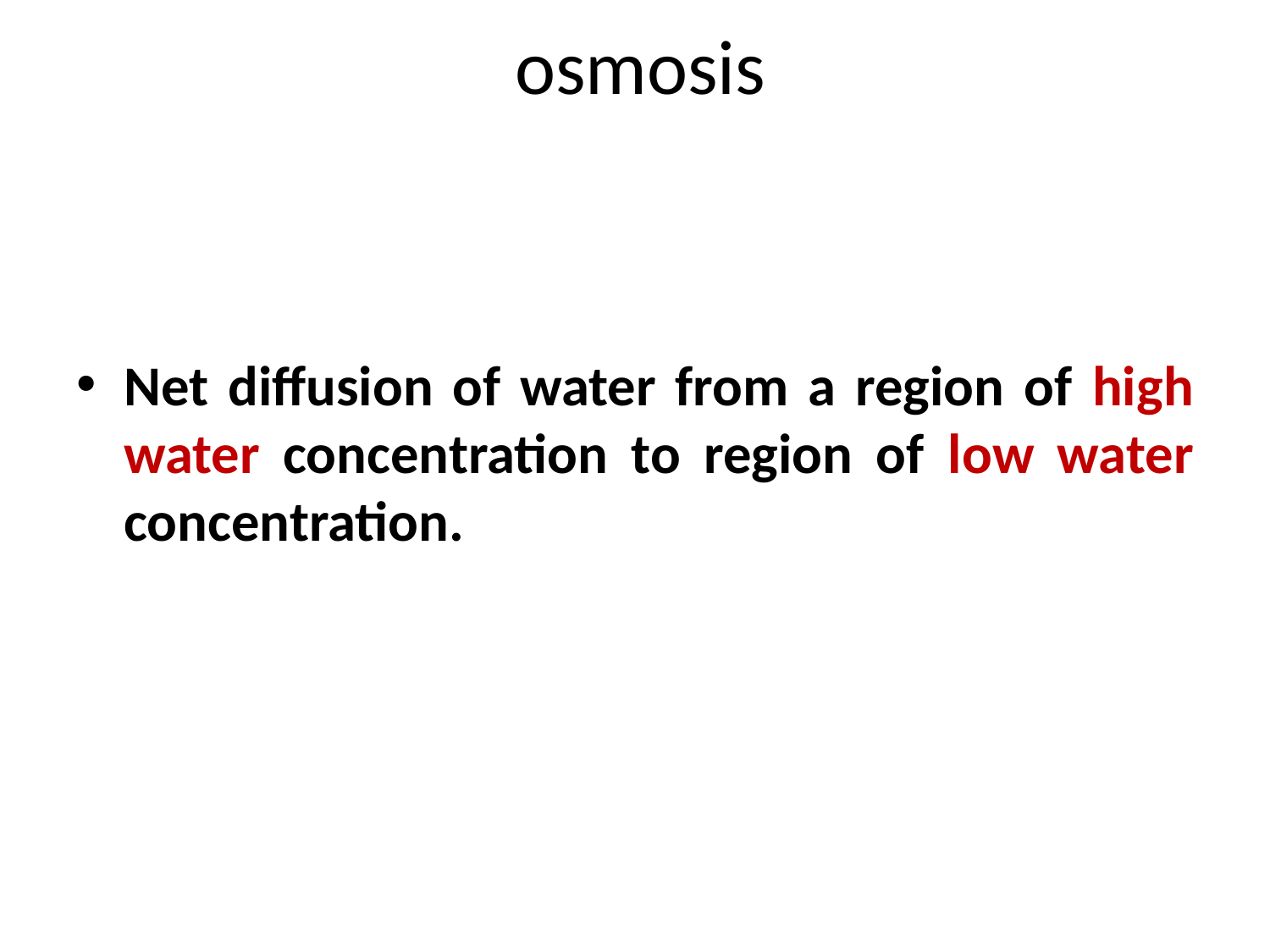

# osmosis
Net diffusion of water from a region of high water concentration to region of low water concentration.